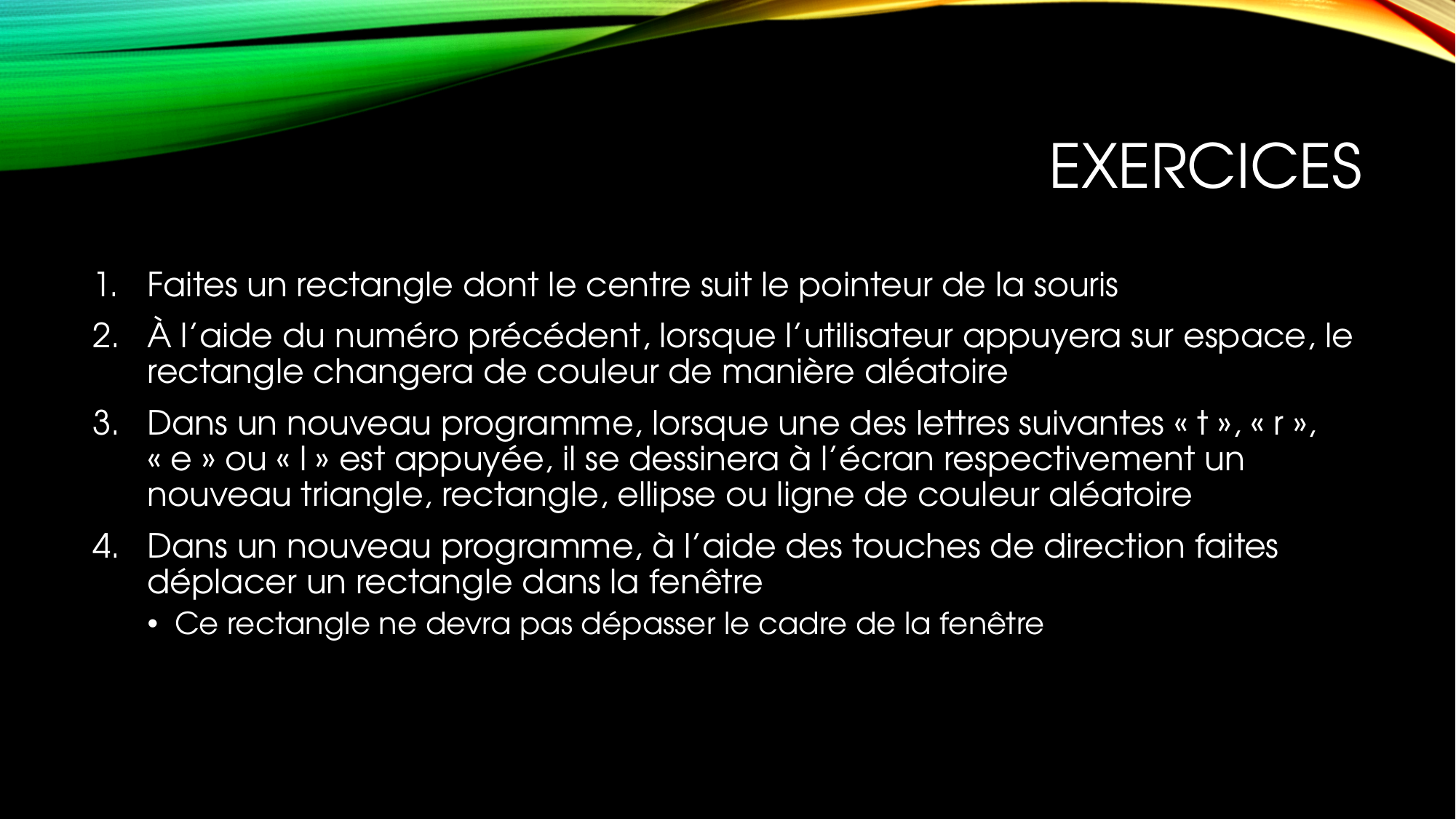

# Exercices
Faites un rectangle dont le centre suit le pointeur de la souris
À l’aide du numéro précédent, lorsque l’utilisateur appuyera sur espace, le rectangle changera de couleur de manière aléatoire
Dans un nouveau programme, lorsque une des lettres suivantes « t », « r », « e » ou « l » est appuyée, il se dessinera à l’écran respectivement un nouveau triangle, rectangle, ellipse ou ligne de couleur aléatoire
Dans un nouveau programme, à l’aide des touches de direction faites déplacer un rectangle dans la fenêtre
Ce rectangle ne devra pas dépasser le cadre de la fenêtre